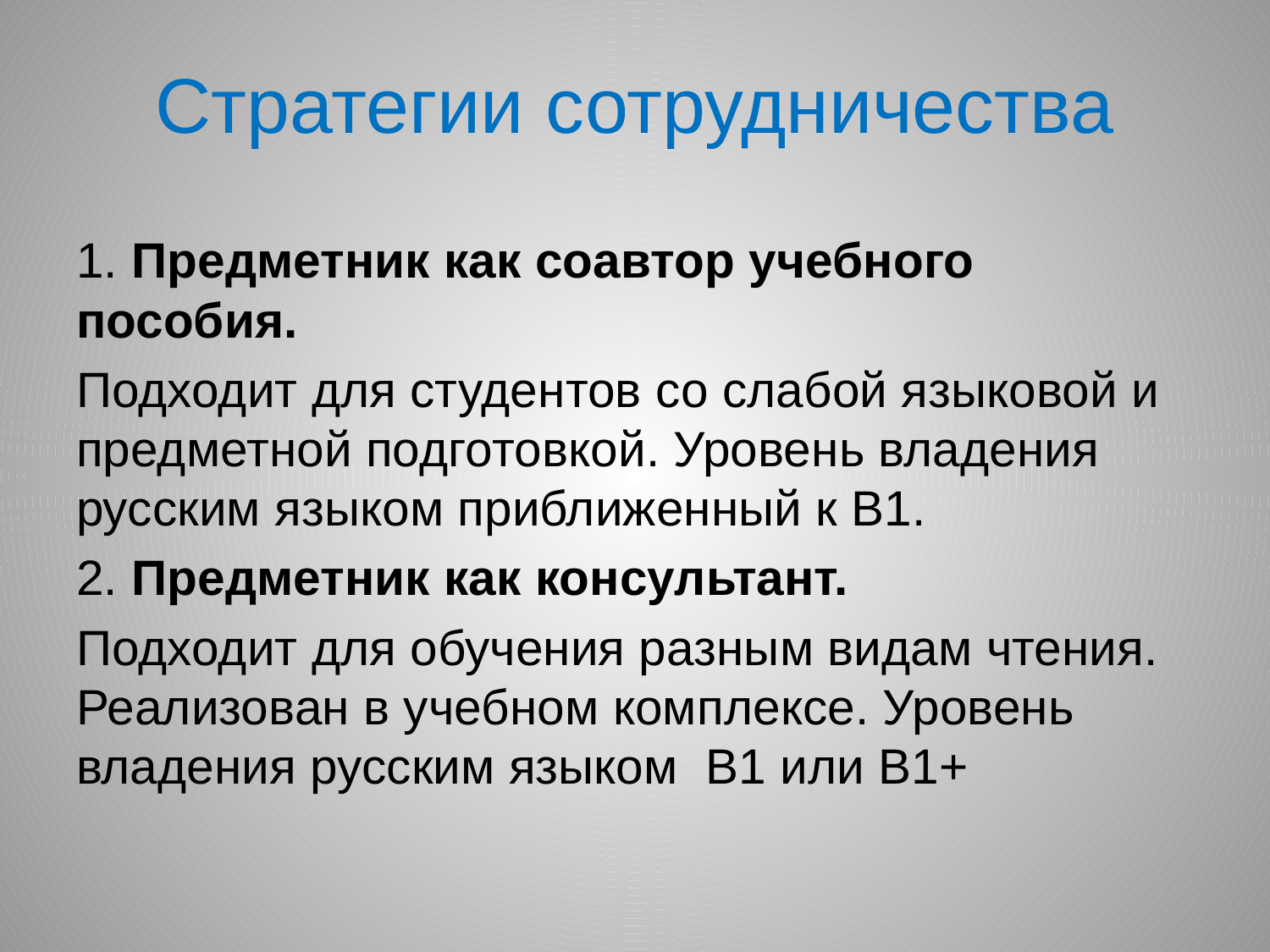

# Стратегии сотрудничества
1. Предметник как соавтор учебного пособия.
Подходит для студентов со слабой языковой и предметной подготовкой. Уровень владения русским языком приближенный к В1.
2. Предметник как консультант.
Подходит для обучения разным видам чтения. Реализован в учебном комплексе. Уровень владения русским языком  В1 или В1+